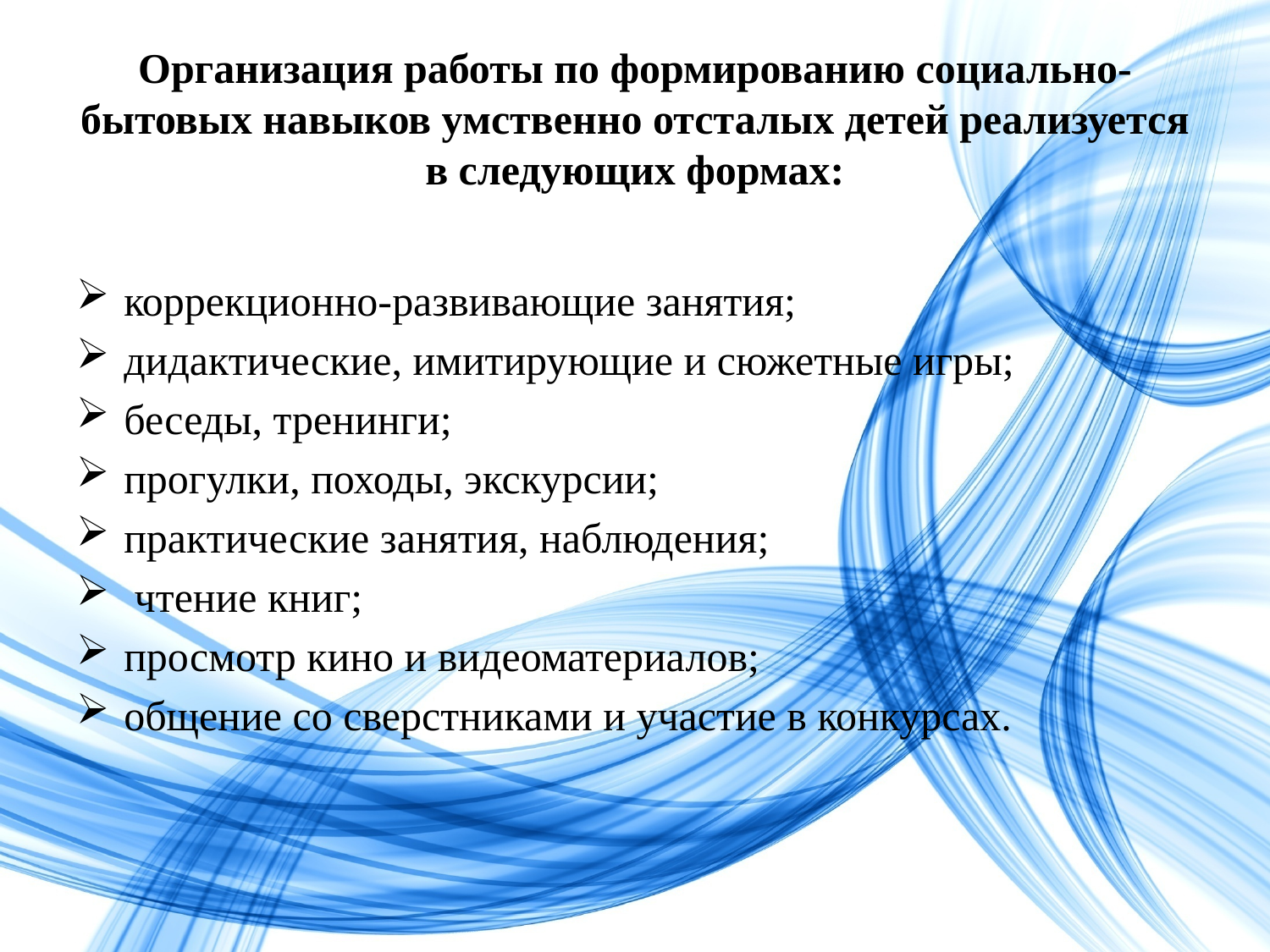

# Организация работы по формированию социально-бытовых навыков умственно отсталых детей реализуется в следующих формах:

коррекционно-развивающие занятия;
дидактические, имитирующие и сюжетные игры;
беседы, тренинги;
прогулки, походы, экскурсии;
практические занятия, наблюдения;
 чтение книг;
просмотр кино и видеоматериалов;
общение со сверстниками и участие в конкурсах.